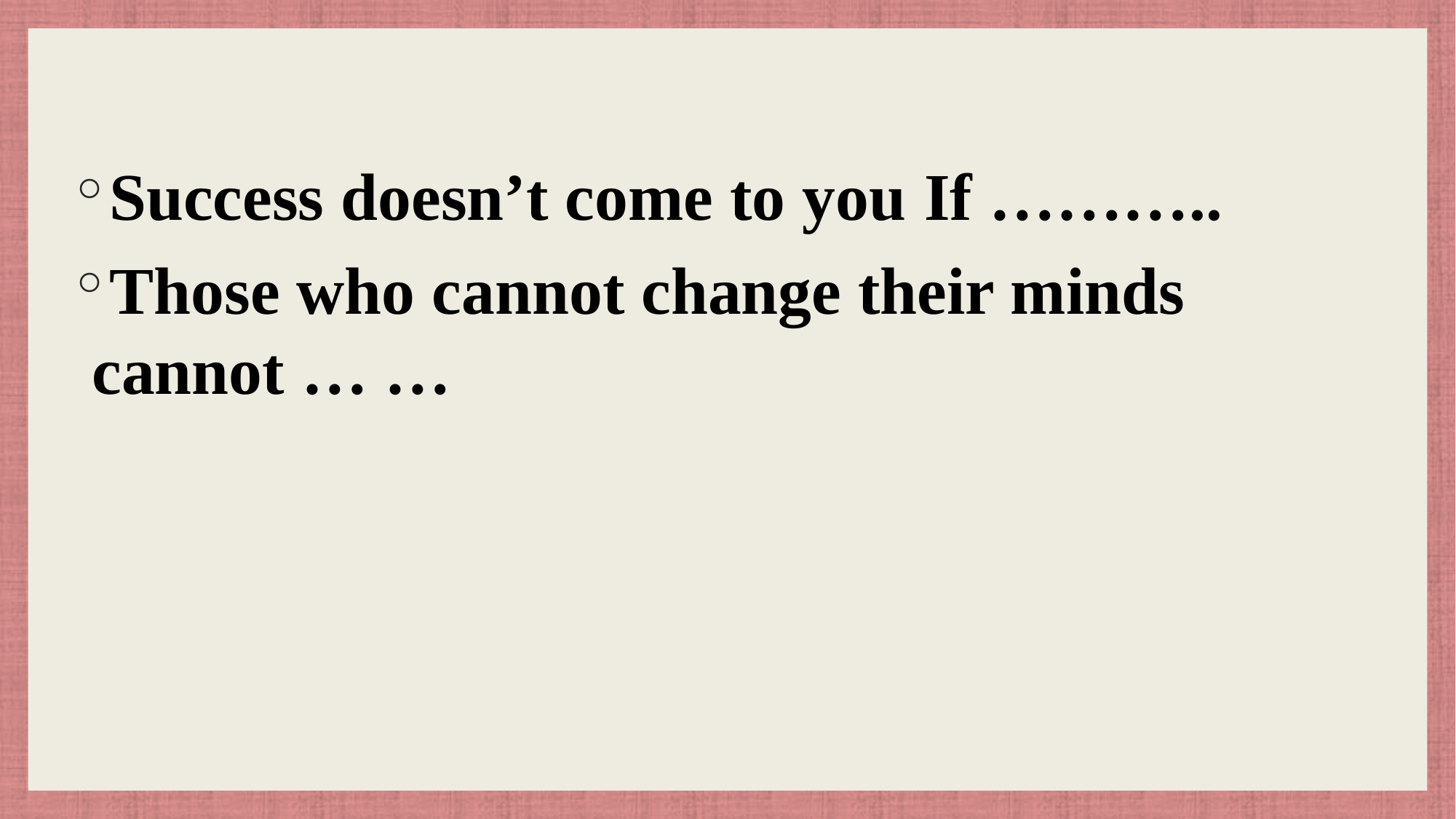

Success doesn’t come to you If ………..
Those who cannot change their minds cannot … …